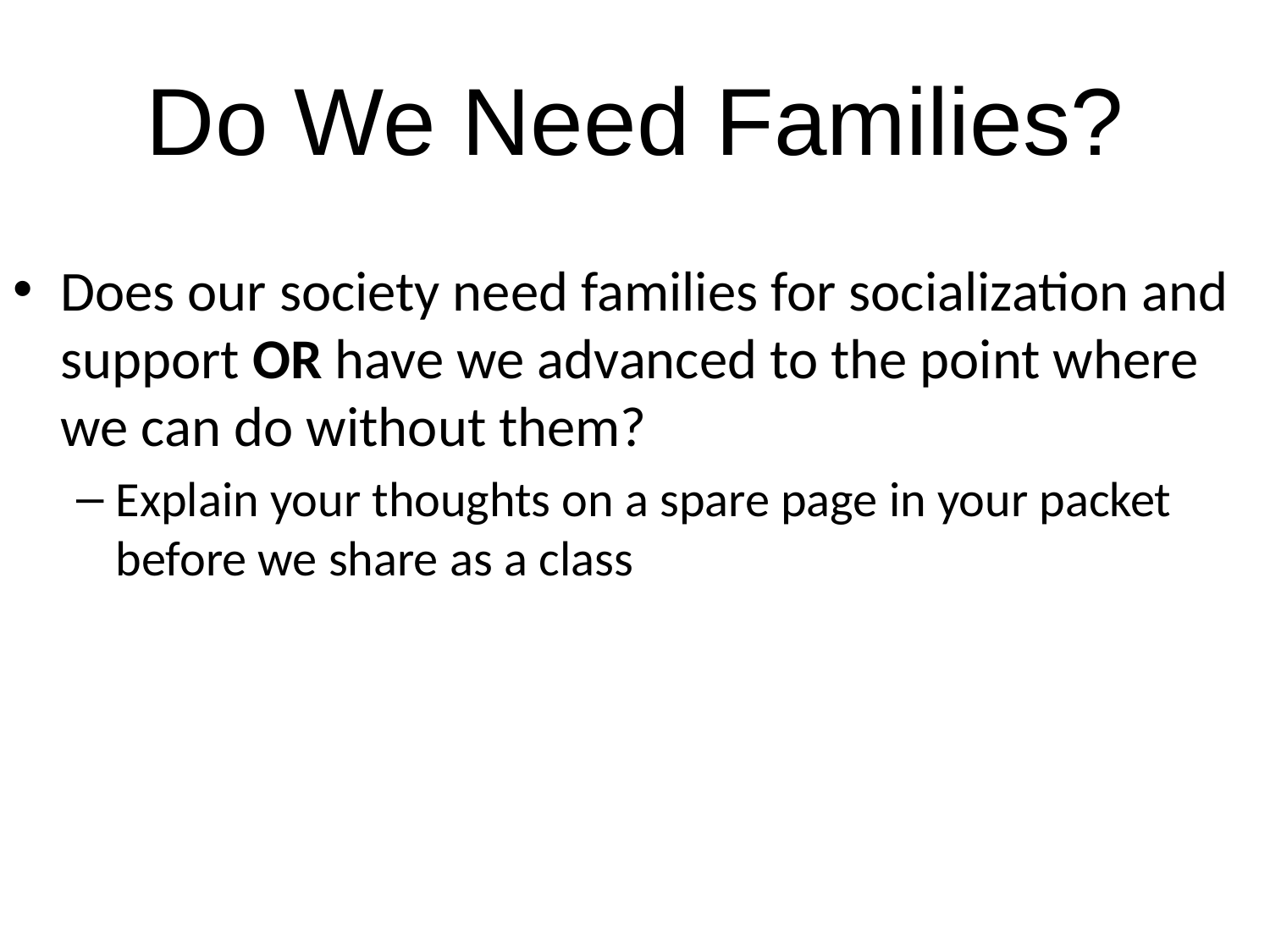

# Do We Need Families?

Does our society need families for socialization and support OR have we advanced to the point where we can do without them?
Explain your thoughts on a spare page in your packet before we share as a class